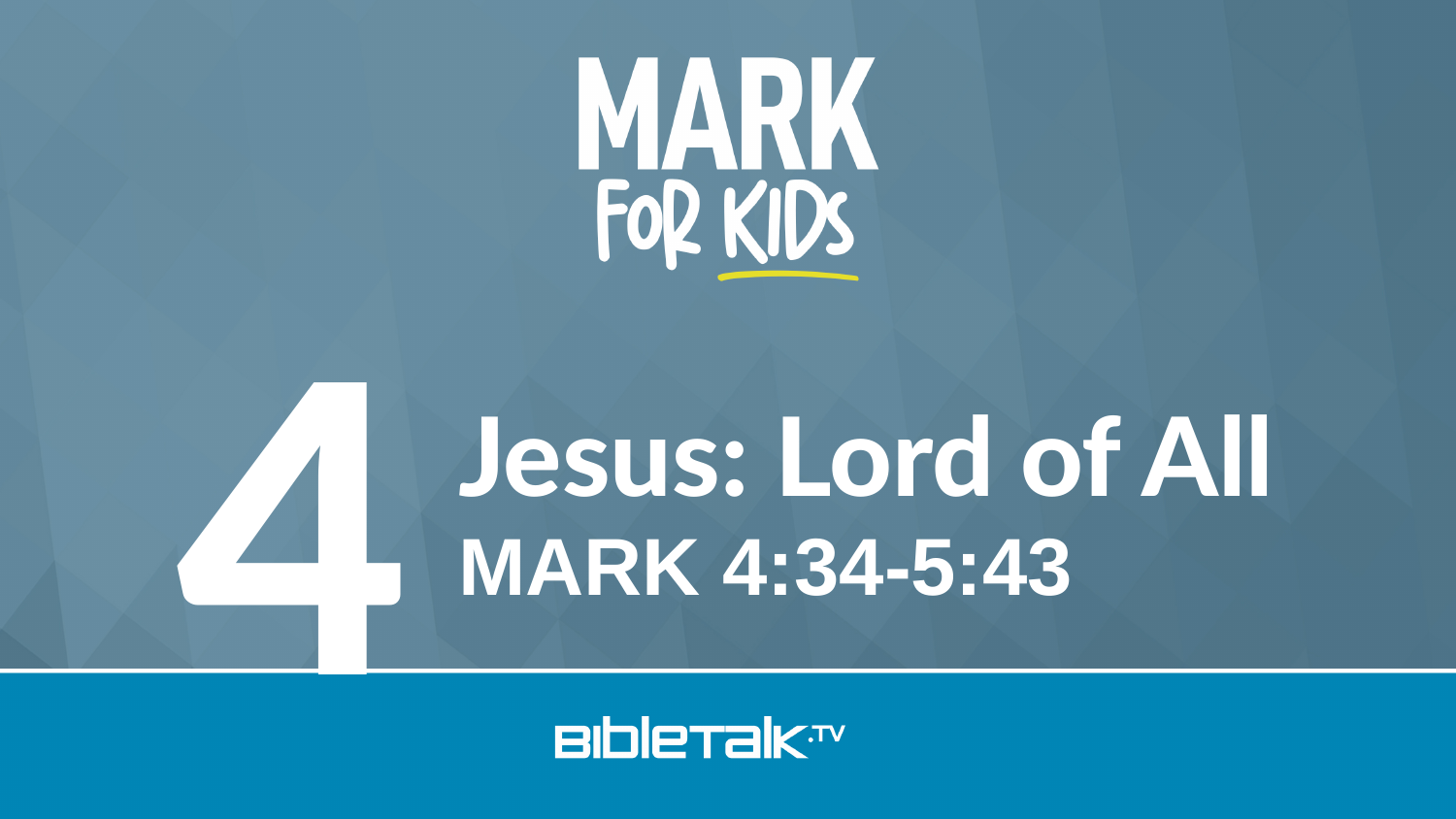

4
Jesus: Lord of All
MARK 4:34-5:43